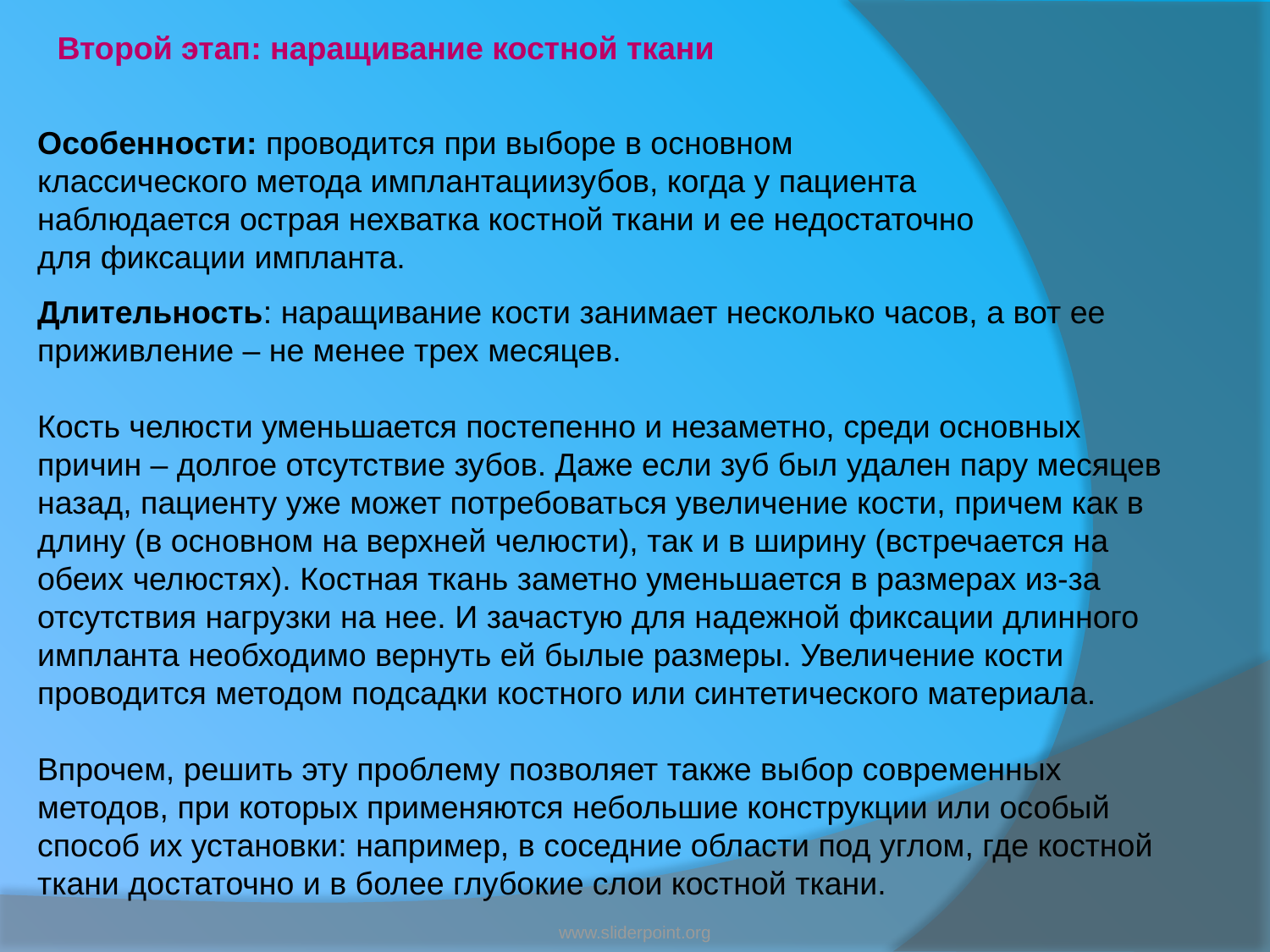

Второй этап: наращивание костной ткани
Особенности: проводится при выборе в основном классического метода имплантациизубов, когда у пациента наблюдается острая нехватка костной ткани и ее недостаточно для фиксации импланта.
Длительность: наращивание кости занимает несколько часов, а вот ее приживление – не менее трех месяцев.

Кость челюсти уменьшается постепенно и незаметно, среди основных причин – долгое отсутствие зубов. Даже если зуб был удален пару месяцев назад, пациенту уже может потребоваться увеличение кости, причем как в длину (в основном на верхней челюсти), так и в ширину (встречается на обеих челюстях). Костная ткань заметно уменьшается в размерах из-за отсутствия нагрузки на нее. И зачастую для надежной фиксации длинного импланта необходимо вернуть ей былые размеры. Увеличение кости проводится методом подсадки костного или синтетического материала.

Впрочем, решить эту проблему позволяет также выбор современных методов, при которых применяются небольшие конструкции или особый способ их установки: например, в соседние области под углом, где костной ткани достаточно и в более глубокие слои костной ткани.

www.sliderpoint.org